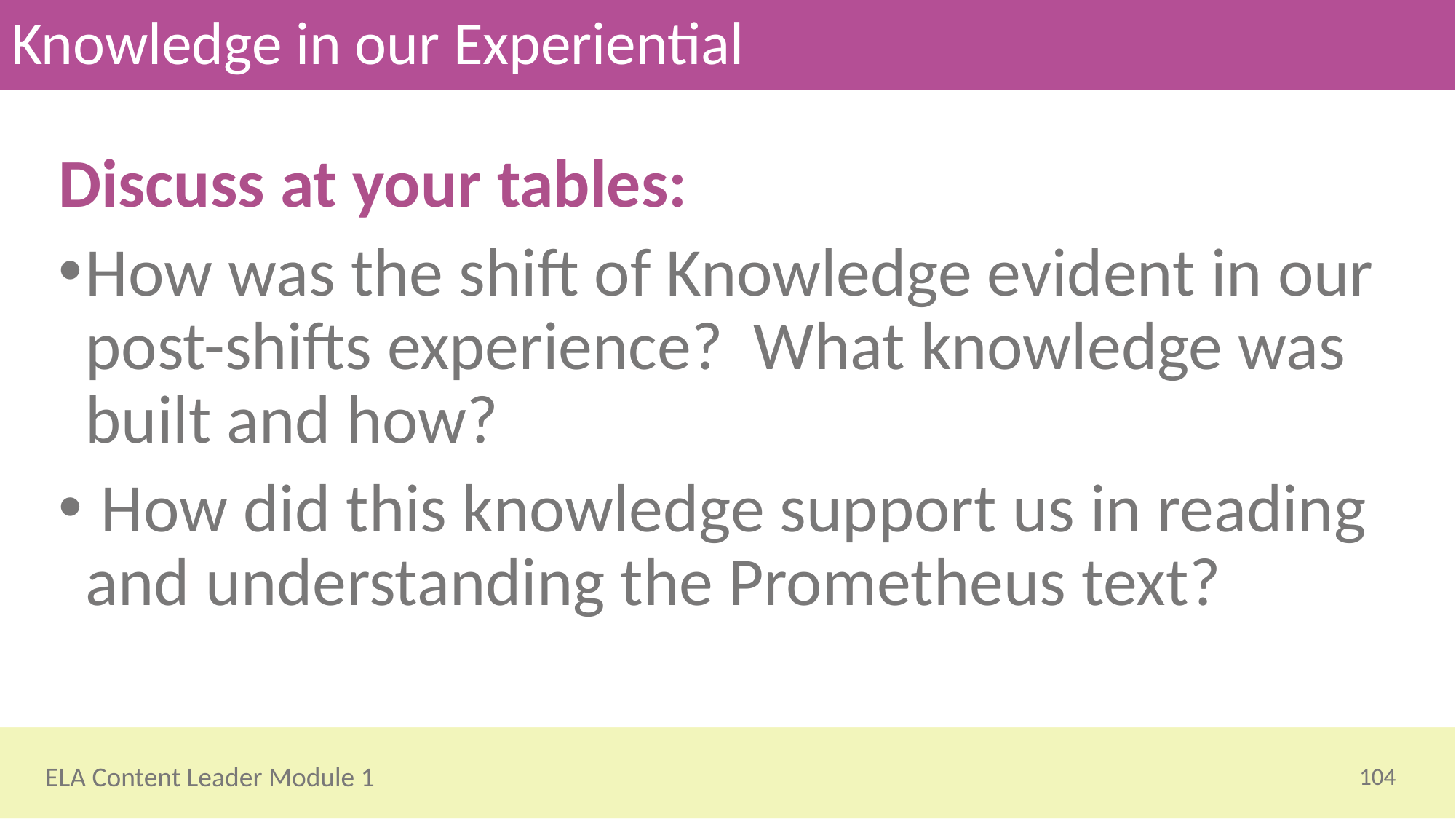

# Knowledge in our Experiential
Discuss at your tables:
How was the shift of Knowledge evident in our post-shifts experience?  What knowledge was built and how?
 How did this knowledge support us in reading and understanding the Prometheus text?

104